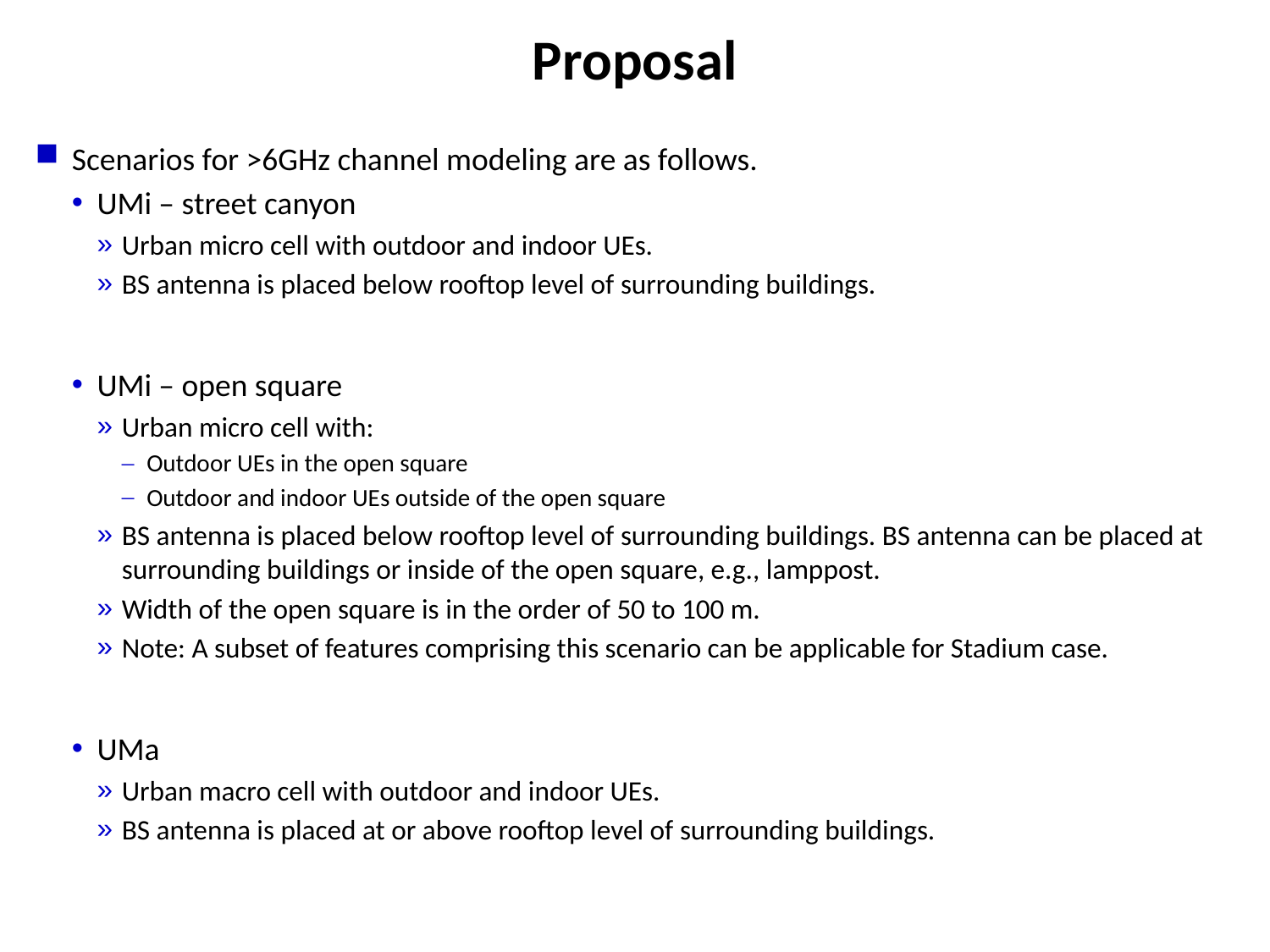

# Proposal
Scenarios for >6GHz channel modeling are as follows.
UMi – street canyon
Urban micro cell with outdoor and indoor UEs.
BS antenna is placed below rooftop level of surrounding buildings.

UMi – open square
Urban micro cell with:
Outdoor UEs in the open square
Outdoor and indoor UEs outside of the open square
BS antenna is placed below rooftop level of surrounding buildings. BS antenna can be placed at surrounding buildings or inside of the open square, e.g., lamppost.
Width of the open square is in the order of 50 to 100 m.
Note: A subset of features comprising this scenario can be applicable for Stadium case.

UMa
Urban macro cell with outdoor and indoor UEs.
BS antenna is placed at or above rooftop level of surrounding buildings.